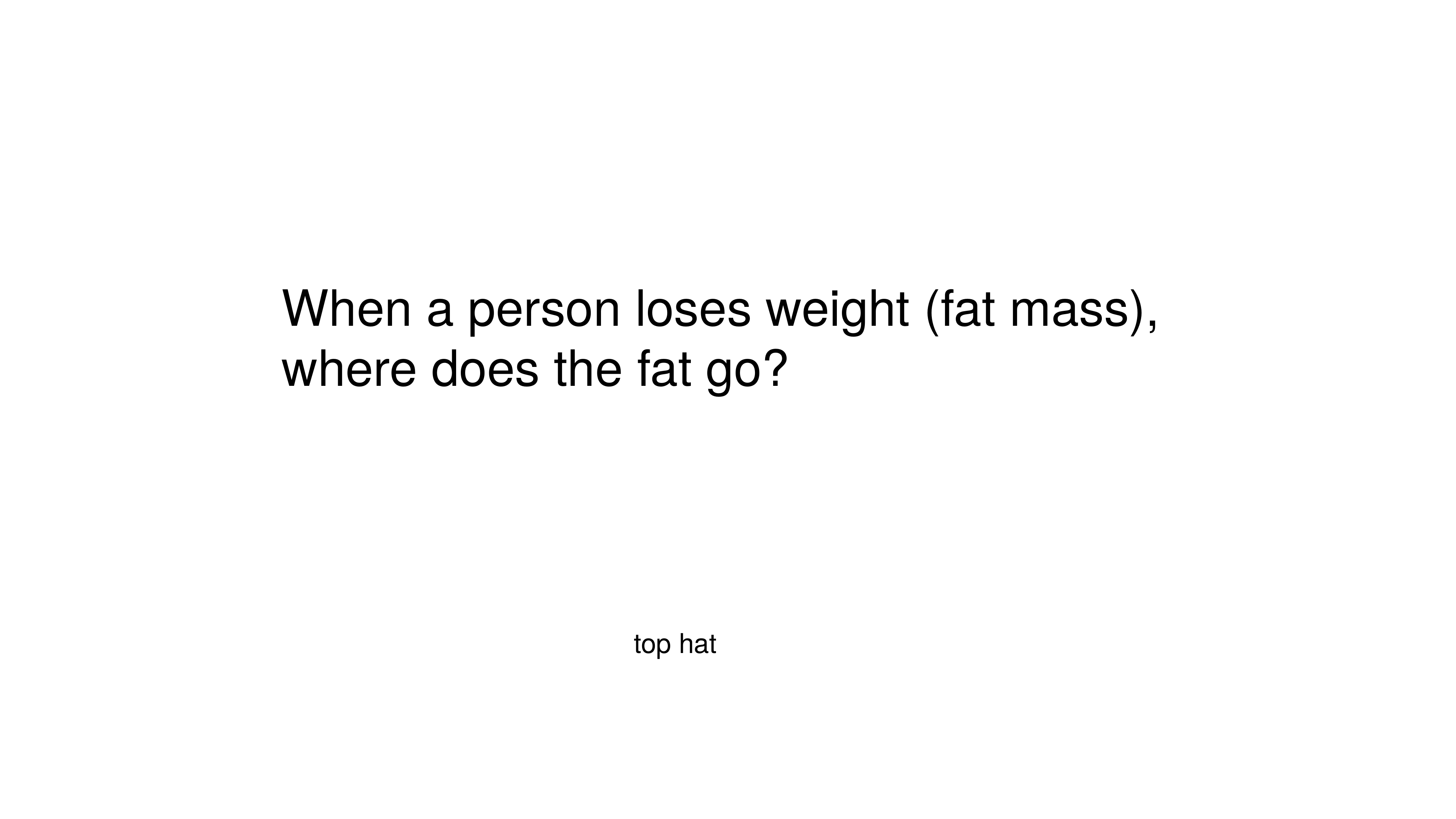

When a person loses weight (fat mass), where does the fat go?
top hat